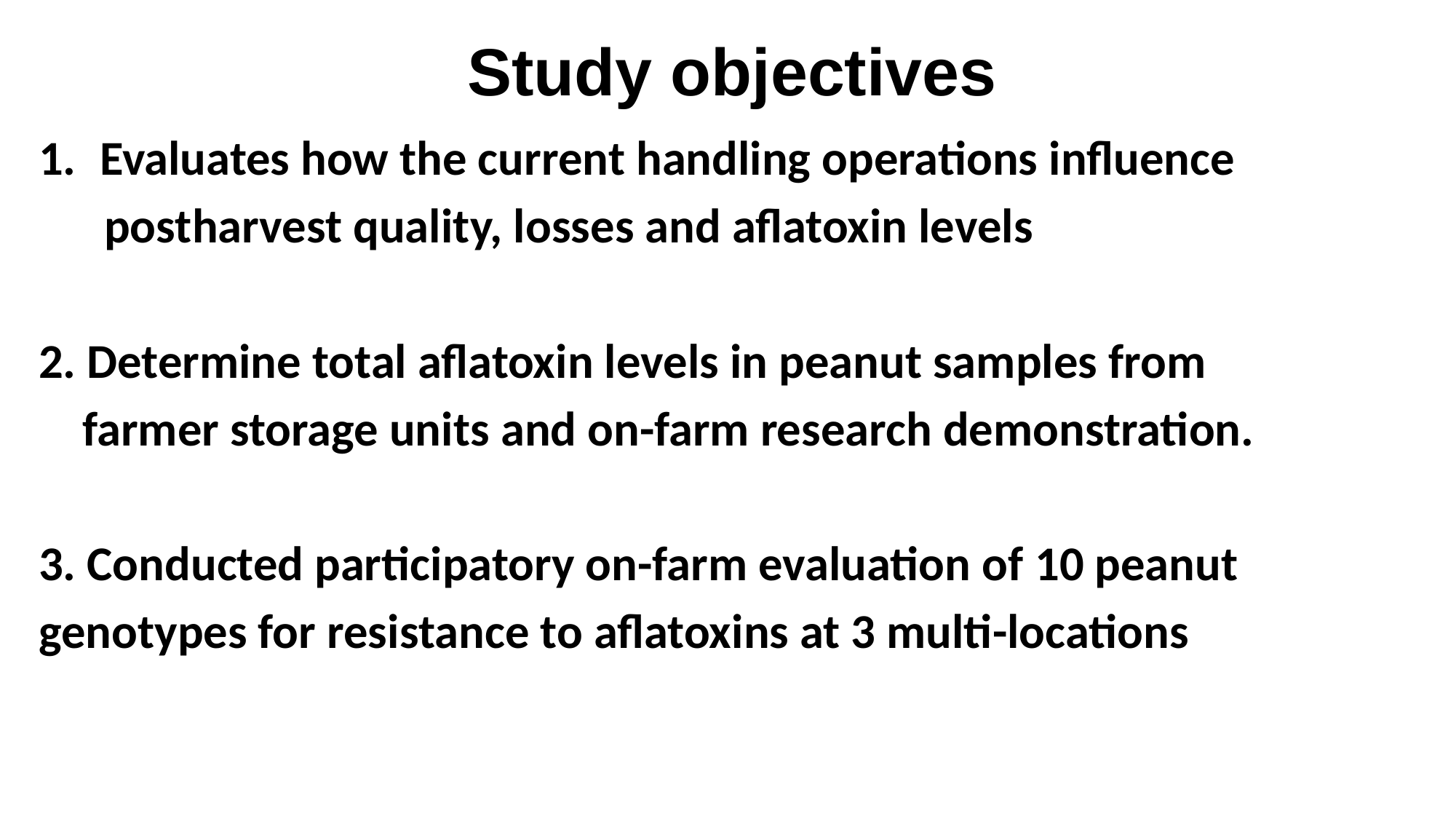

# Study objectives
Evaluates how the current handling operations influence
      postharvest quality, losses and aflatoxin levels

2. Determine total aflatoxin levels in peanut samples from
    farmer storage units and on-farm research demonstration.

3. Conducted participatory on-farm evaluation of 10 peanut
genotypes for resistance to aflatoxins at 3 multi-locations